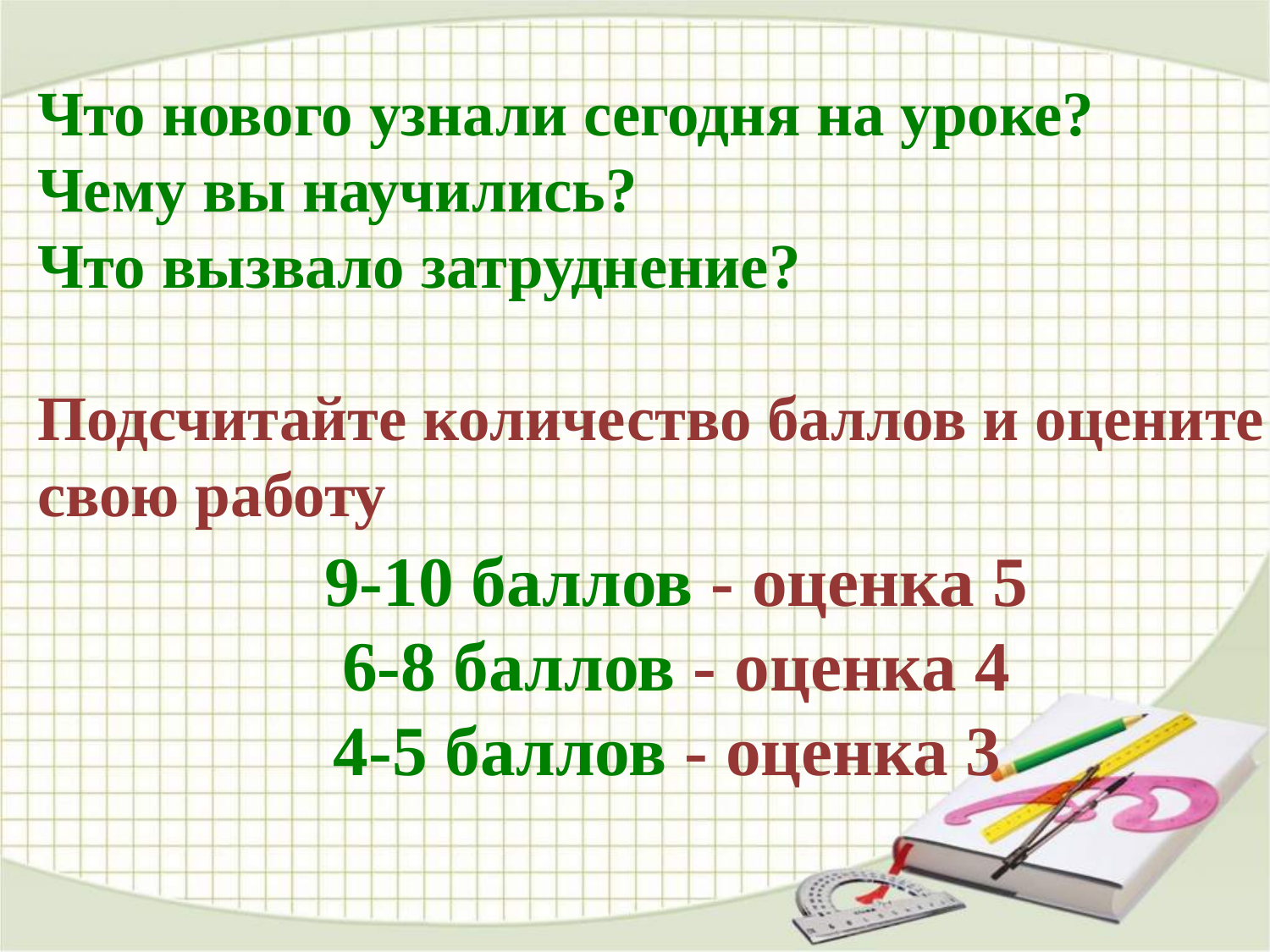

Что нового узнали сегодня на уроке?
Чему вы научились?
Что вызвало затруднение?

Подсчитайте количество баллов и оцените свою работу

9-10 баллов - оценка 5
6-8 баллов - оценка 4
4-5 баллов - оценка 3